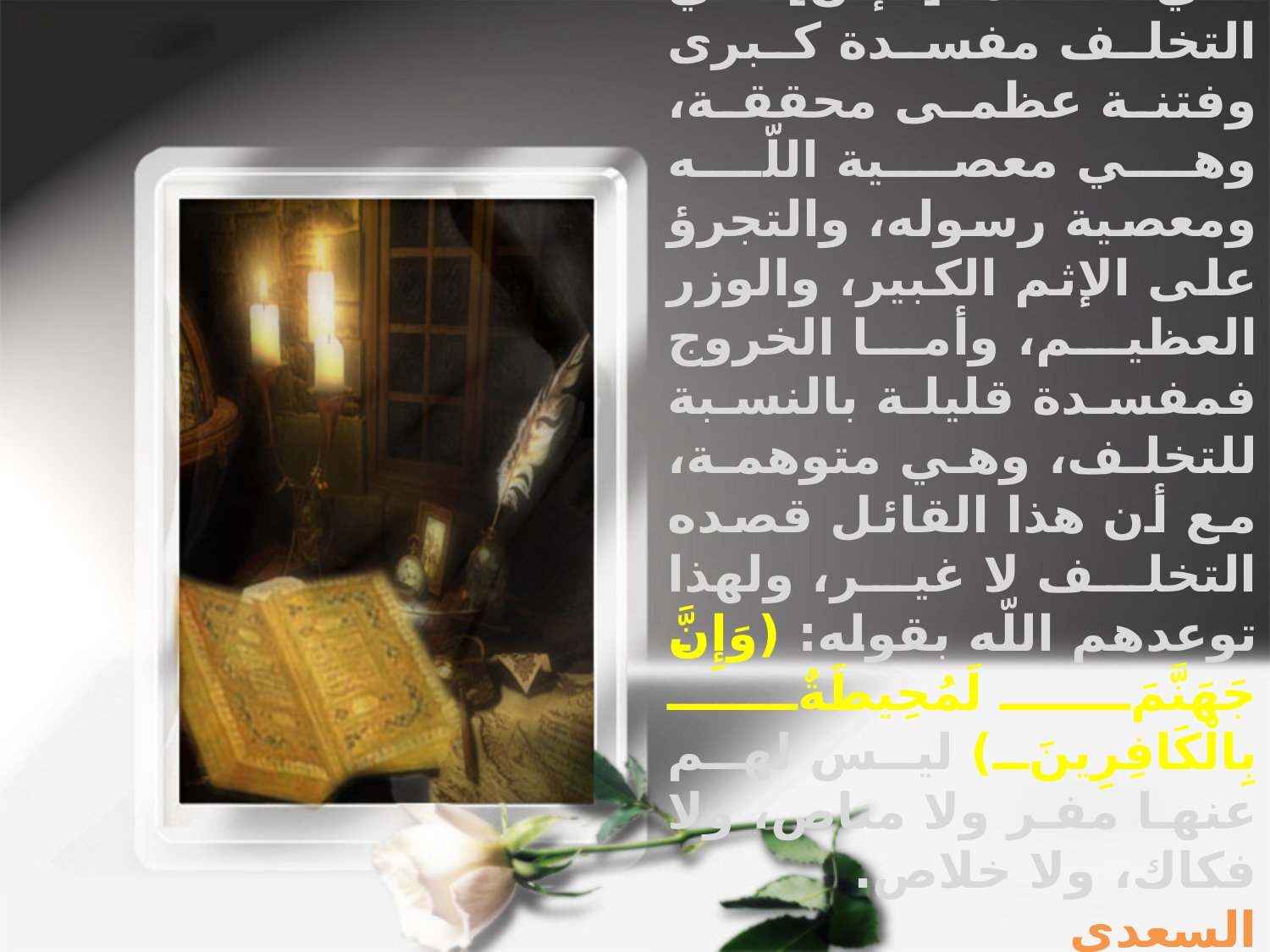

قال اللّه تعالى مبينا كذب هذا القول‏:‏ ‏(‏أَلَا فِي الْفِتْنَةِ سَقَطُوا‏)فإنه على تقدير صدق هذا القائل في قصده، ‏[‏فإن‏]‏ في التخلف مفسدة كبرى وفتنة عظمى محققة، وهي معصية اللّه ومعصية رسوله، والتجرؤ على الإثم الكبير، والوزر العظيم، وأما الخروج فمفسدة قليلة بالنسبة للتخلف، وهي متوهمة، مع أن هذا القائل قصده التخلف لا غير، ولهذا توعدهم اللّه بقوله‏:‏ (‏وَإِنَّ جَهَنَّمَ لَمُحِيطَةٌ بِالْكَافِرِينَ‏)‏ ليس لهم عنها مفر ولا مناص، ولا فكاك، ولا خلاص‏.‏     السعدي